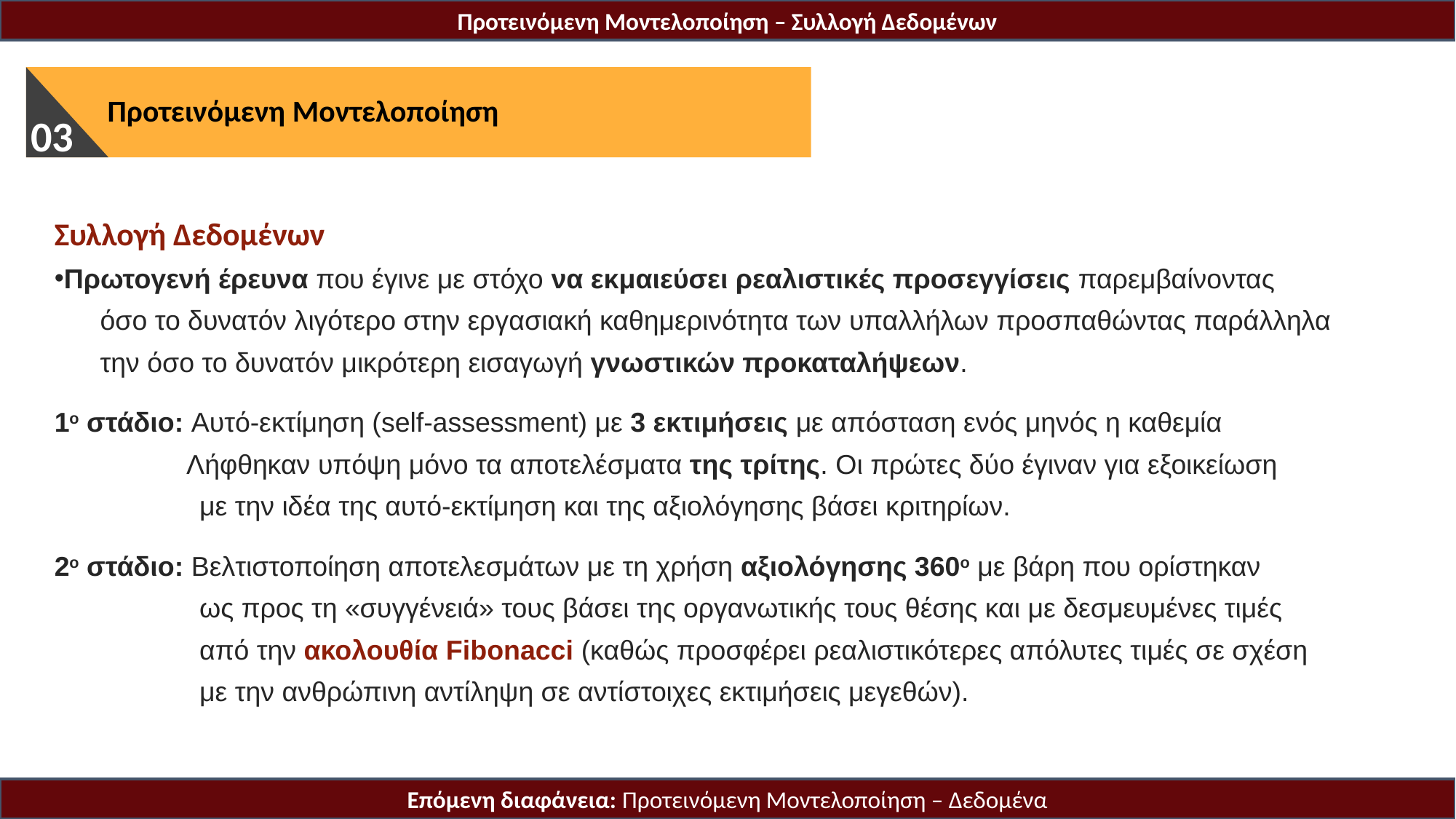

Προτεινόμενη Μοντελοποίηση – Συλλογή Δεδομένων
Κρατούσα Κατάσταση
     Τεχνολογία Πληροφορίας & Επικοινωνίας

 Προτεινόμενη Μοντελοποίηση
01
03
Συλλογή Δεδομένων
Πρωτογενή έρευνα που έγινε με στόχο να εκμαιεύσει ρεαλιστικές προσεγγίσεις παρεμβαίνοντας
      όσο το δυνατόν λιγότερο στην εργασιακή καθημερινότητα των υπαλλήλων προσπαθώντας παράλληλα
      την όσο το δυνατόν μικρότερη εισαγωγή γνωστικών προκαταλήψεων.

1ο στάδιο: Αυτό-εκτίμηση (self-assessment) με 3 εκτιμήσεις με απόσταση ενός μηνός η καθεμία
	   Λήφθηκαν υπόψη μόνο τα αποτελέσματα της τρίτης. Οι πρώτες δύο έγιναν για εξοικείωση
                   με την ιδέα της αυτό-εκτίμηση και της αξιολόγησης βάσει κριτηρίων.

2ο στάδιο: Βελτιστοποίηση αποτελεσμάτων με τη χρήση αξιολόγησης 360ο με βάρη που ορίστηκαν
                   ως προς τη «συγγένειά» τους βάσει της οργανωτικής τους θέσης και με δεσμευμένες τιμές
                   από την ακολουθία Fibonacci (καθώς προσφέρει ρεαλιστικότερες απόλυτες τιμές σε σχέση
                   με την ανθρώπινη αντίληψη σε αντίστοιχες εκτιμήσεις μεγεθών).
Επόμενη διαφάνεια: Προτεινόμενη Μοντελοποίηση – Δεδομένα